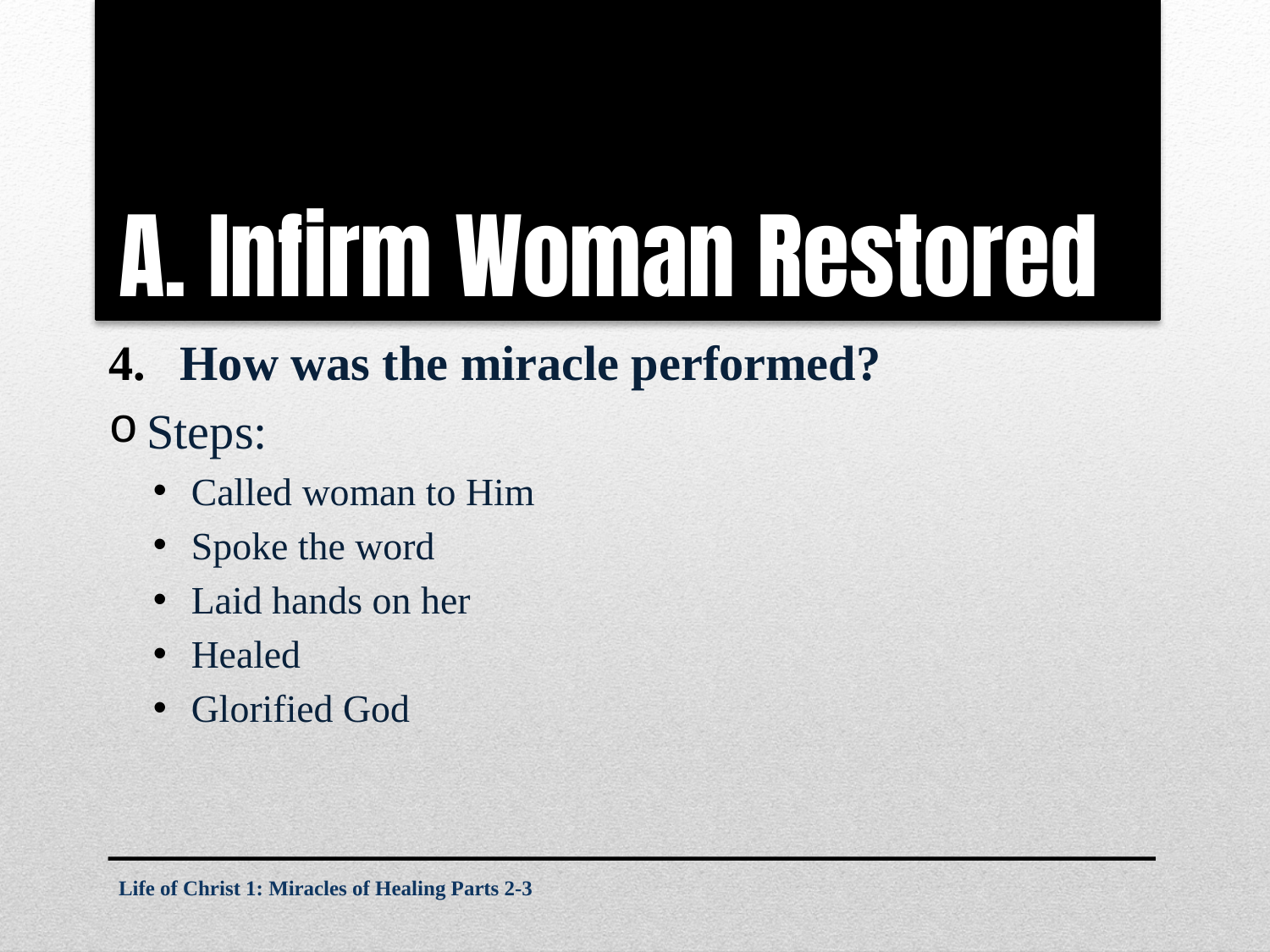

# A. Infirm Woman Restored
How was the miracle performed?
Steps:
Called woman to Him
Spoke the word
Laid hands on her
Healed
Glorified God

Life of Christ 1: Miracles of Healing Parts 2-3